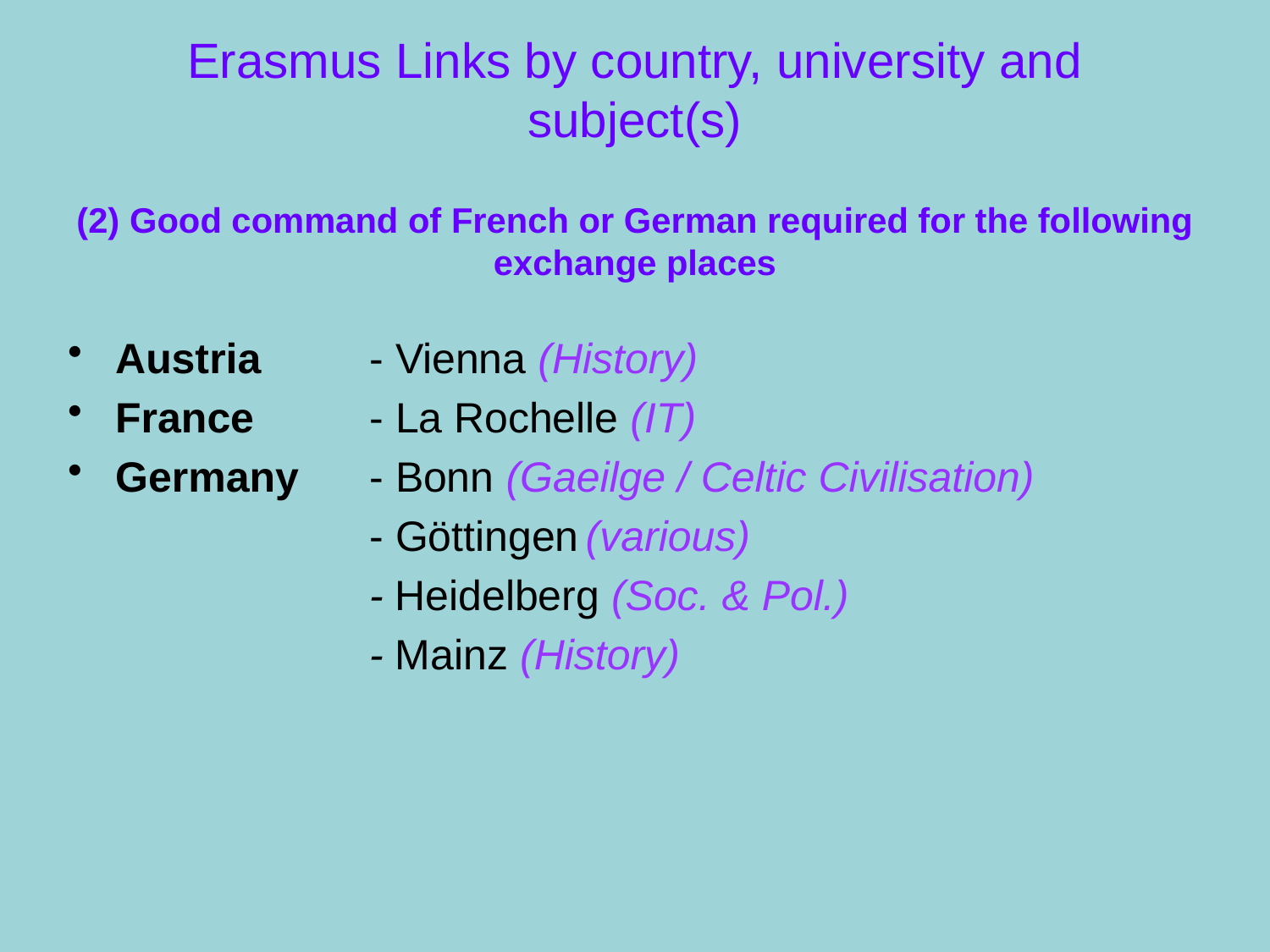

# Erasmus Links by country, university and subject(s) (2) Good command of French or German required for the following exchange places

Austria 	- Vienna (History)
France	- La Rochelle (IT)
Germany 	- Bonn (Gaeilge / Celtic Civilisation)
			- Göttingen (various)
			- Heidelberg (Soc. & Pol.)
			- Mainz (History)